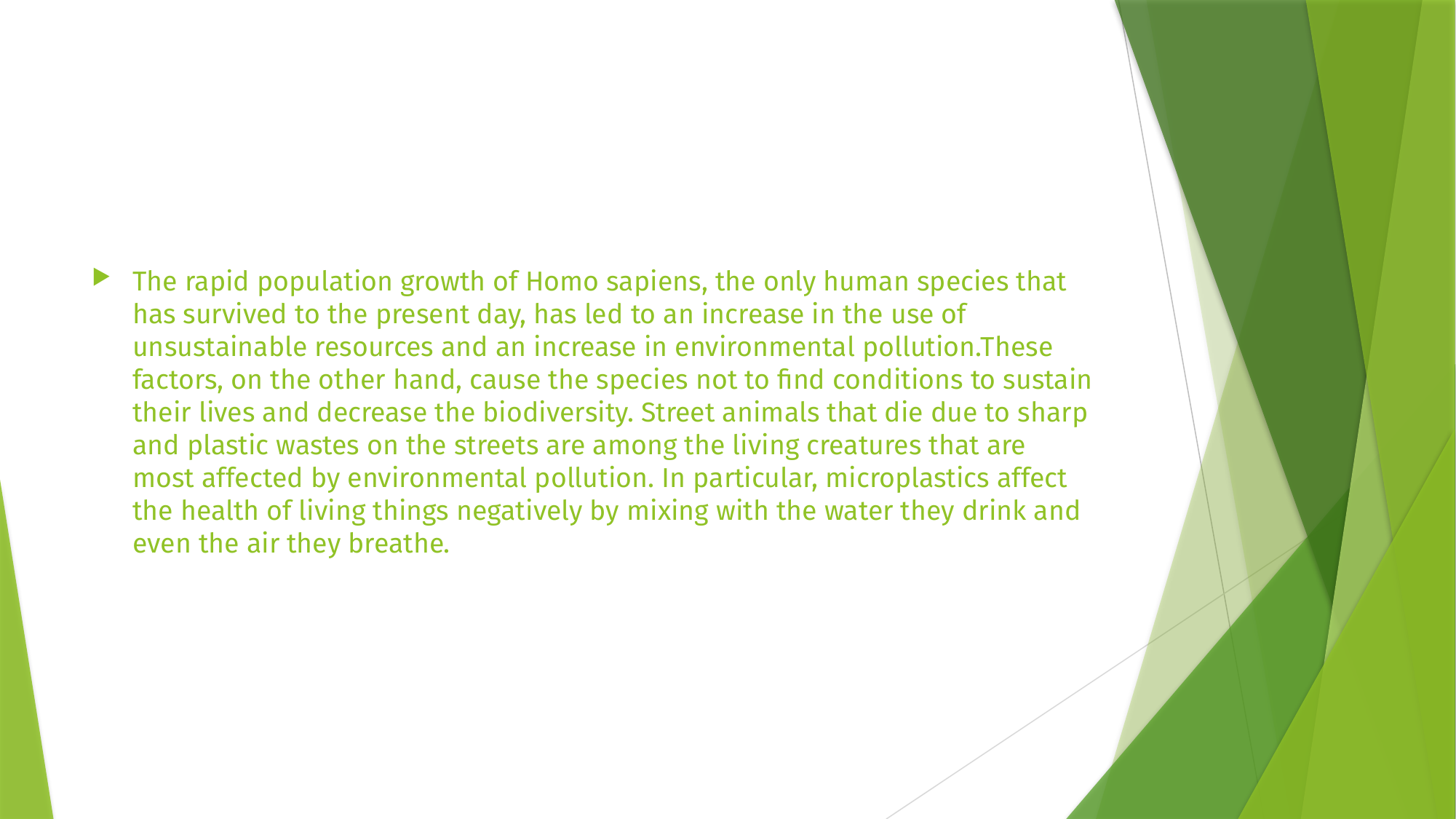

The rapid population growth of Homo sapiens, the only human species that has survived to the present day, has led to an increase in the use of unsustainable resources and an increase in environmental pollution.These factors, on the other hand, cause the species not to find conditions to sustain their lives and decrease the biodiversity. Street animals that die due to sharp and plastic wastes on the streets are among the living creatures that are most affected by environmental pollution. In particular, microplastics affect the health of living things negatively by mixing with the water they drink and even the air they breathe.